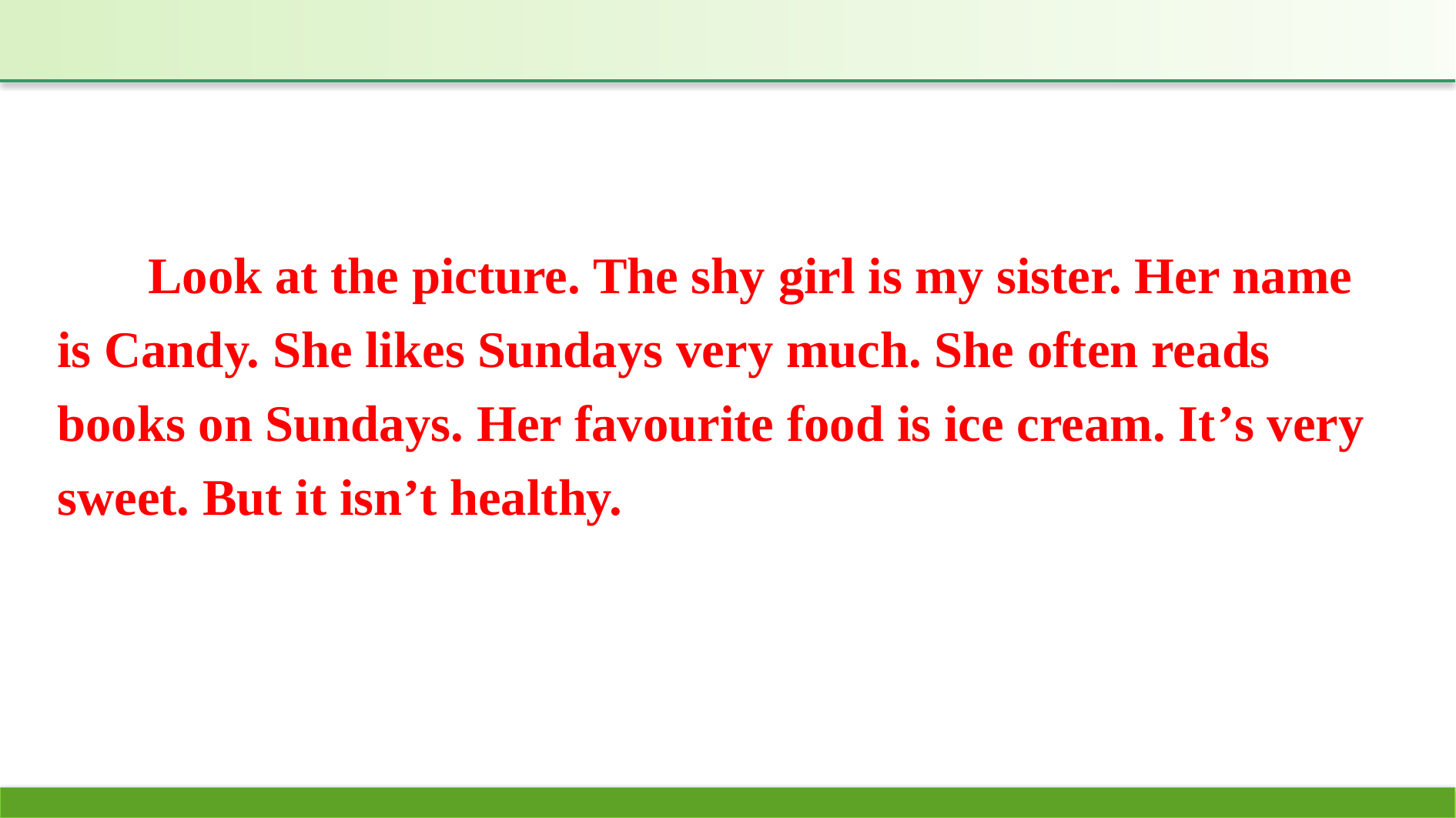

Look at the picture. The shy girl is my sister. Her name is Candy. She likes Sundays very much. She often reads books on Sundays. Her favourite food is ice cream. It’s very sweet. But it isn’t healthy.